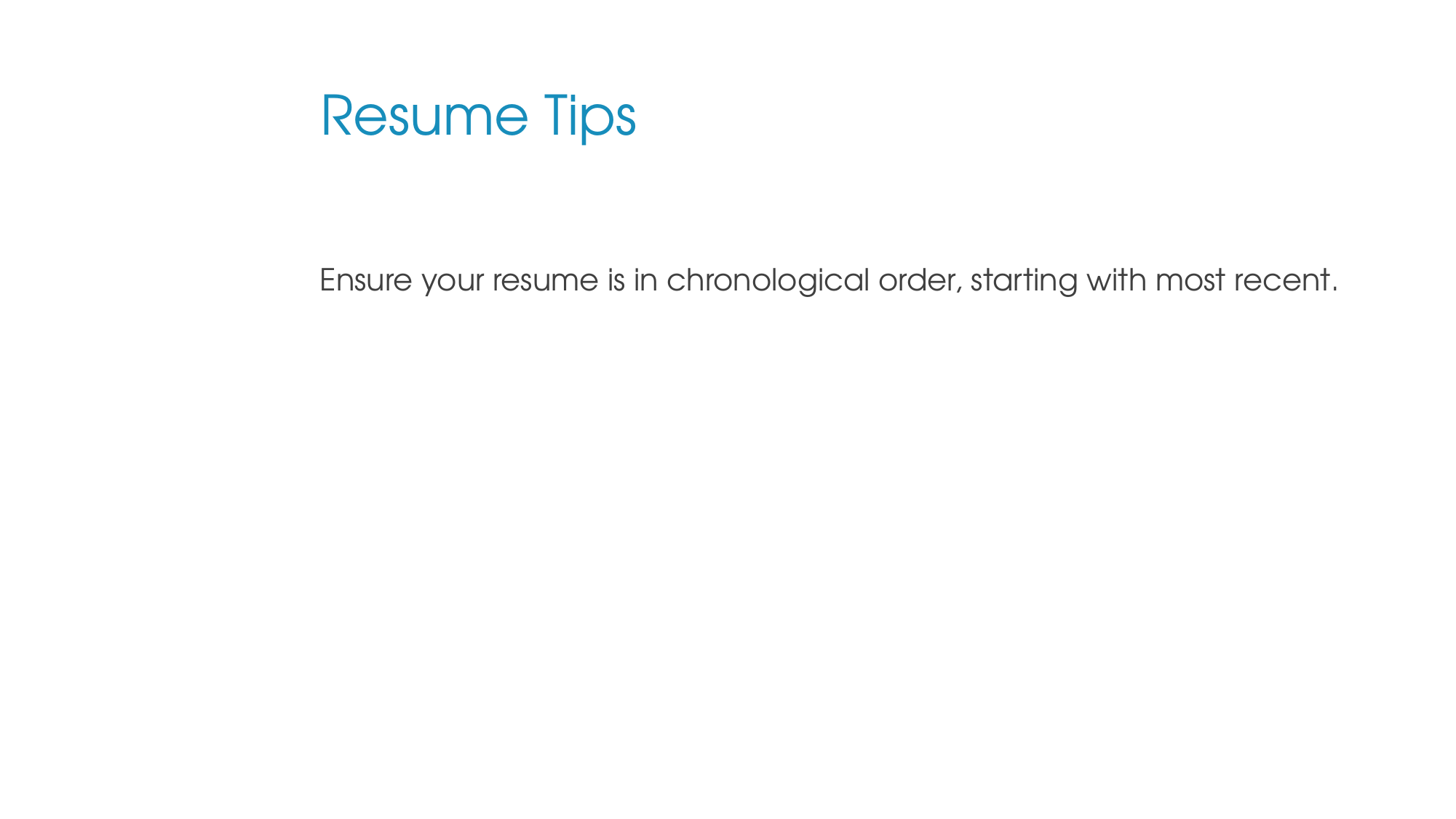

# Resume Tips
Ensure your resume is in chronological order, starting with most recent.